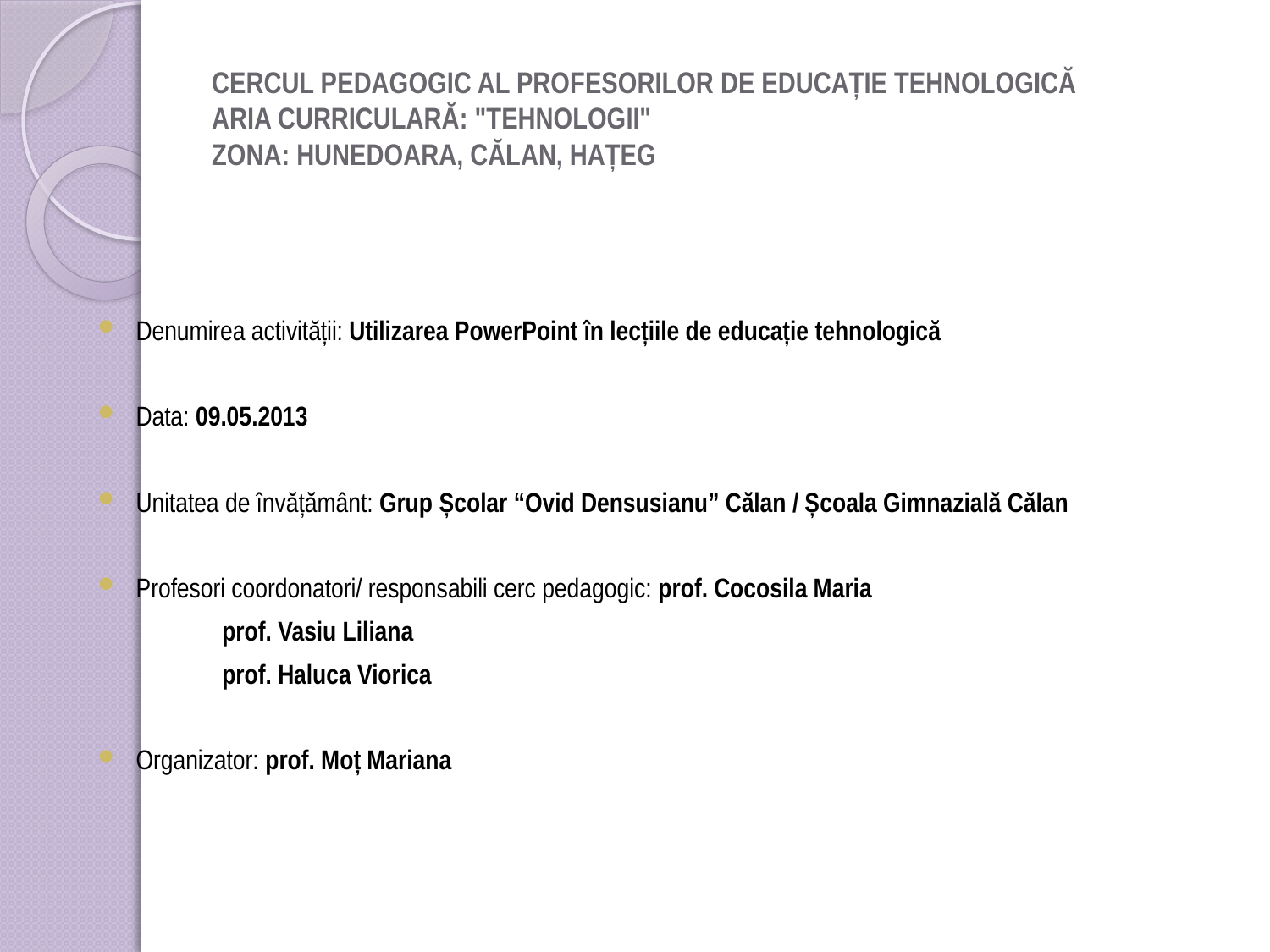

# CERCUL PEDAGOGIC AL PROFESORILOR DE EDUCAȚIE TEHNOLOGICĂ ARIA CURRICULARĂ: "TEHNOLOGII" ZONA: HUNEDOARA, CĂLAN, HAȚEG
Denumirea activității: Utilizarea PowerPoint în lecțiile de educație tehnologică

Data: 09.05.2013

Unitatea de învățământ: Grup Școlar “Ovid Densusianu” Călan / Școala Gimnazială Călan

Profesori coordonatori/ responsabili cerc pedagogic: prof. Cocosila Maria
					              prof. Vasiu Liliana
					              prof. Haluca Viorica

Organizator: prof. Moț Mariana